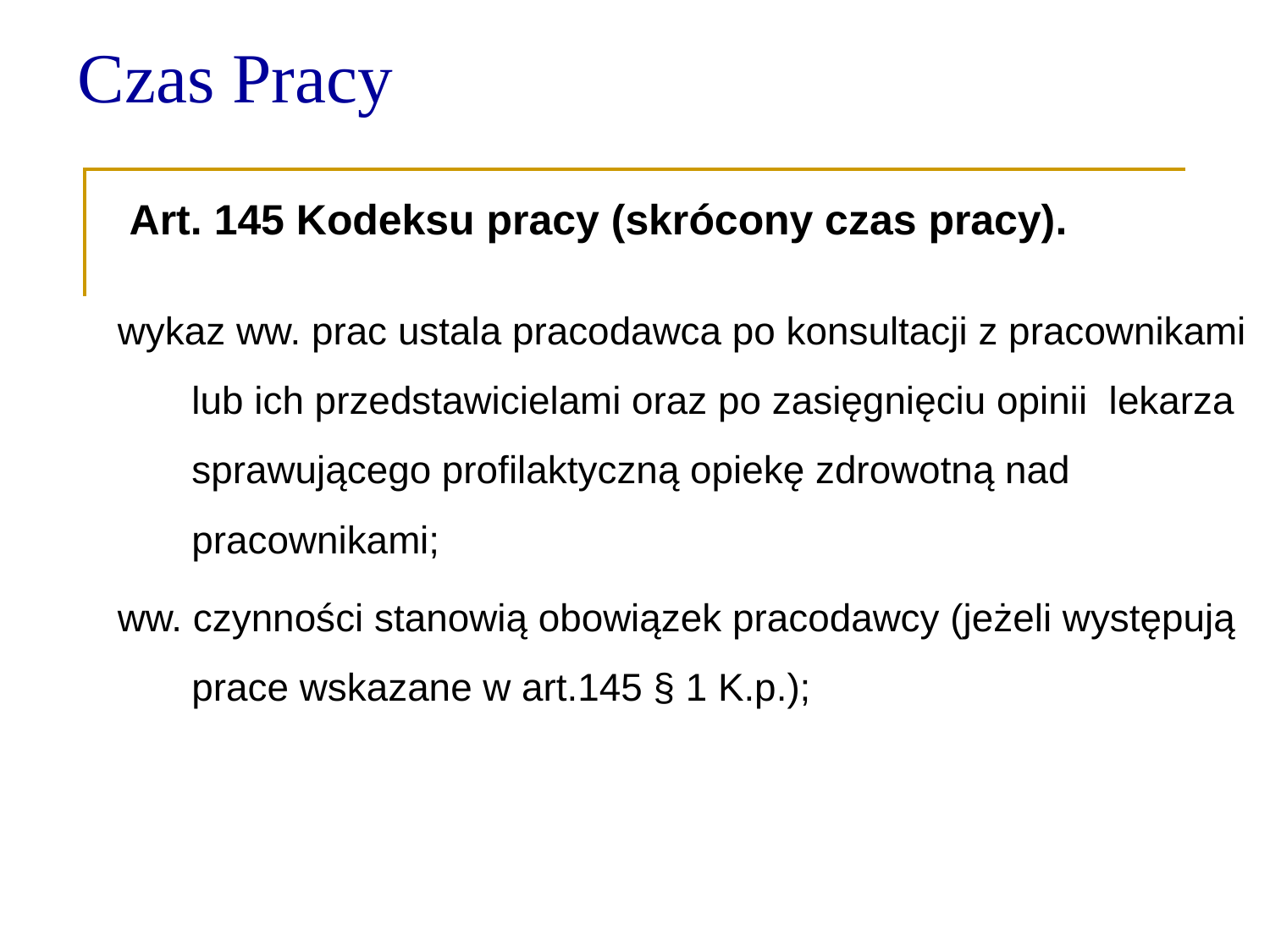

Czas Pracy
 Art. 145 Kodeksu pracy (skrócony czas pracy).
wykaz ww. prac ustala pracodawca po konsultacji z pracownikami lub ich przedstawicielami oraz po zasięgnięciu opinii  lekarza sprawującego profilaktyczną opiekę zdrowotną nad pracownikami;
ww. czynności stanowią obowiązek pracodawcy (jeżeli występują prace wskazane w art.145 § 1 K.p.);